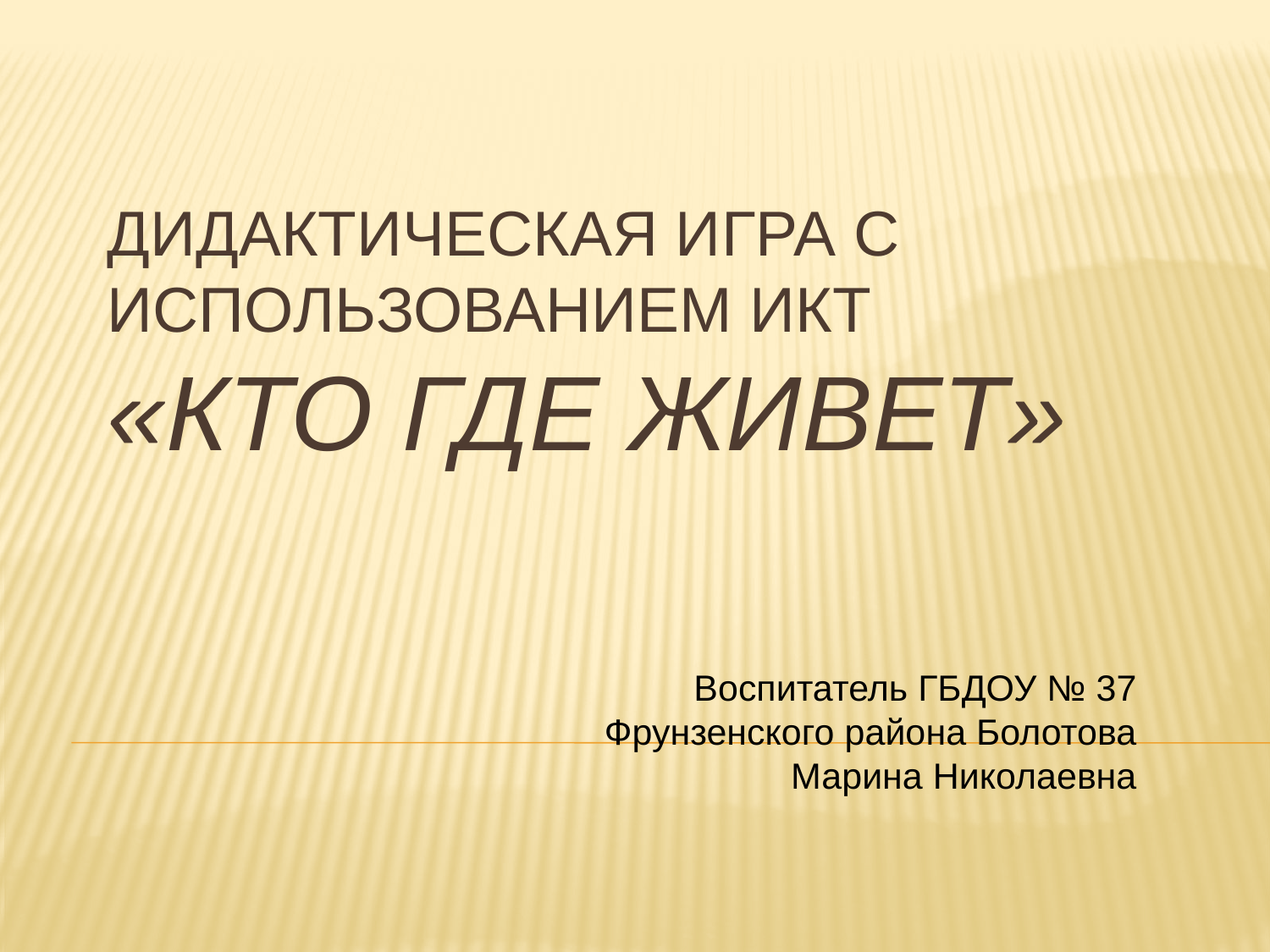

# Дидактическая игра с использованием ИКТ «Кто где живет»
Воспитатель ГБДОУ № 37 Фрунзенского района Болотова Марина Николаевна